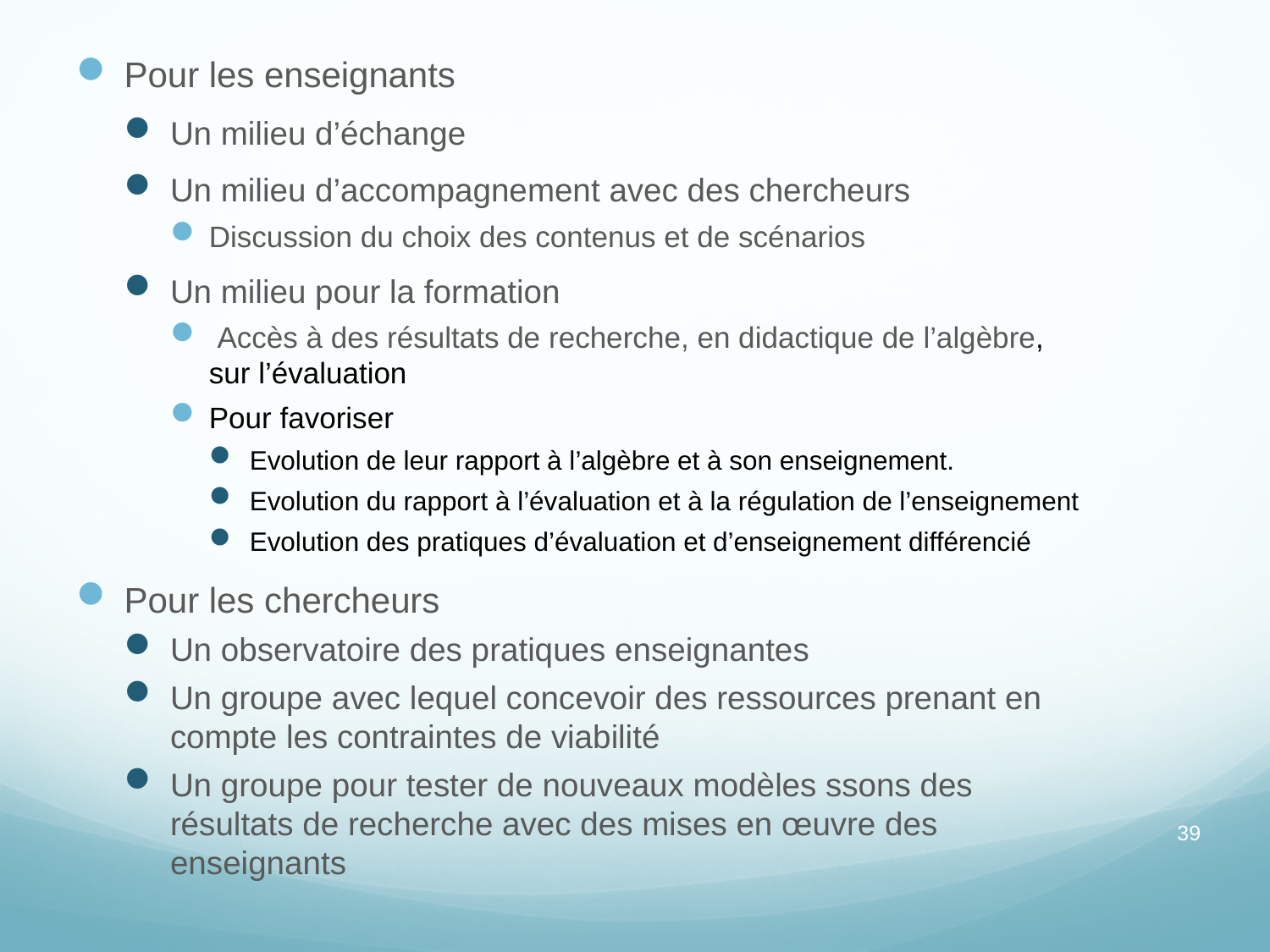

Pour les enseignants
Un milieu d’échange
Un milieu d’accompagnement avec des chercheurs
Discussion du choix des contenus et de scénarios
Un milieu pour la formation
 Accès à des résultats de recherche, en didactique de l’algèbre, sur l’évaluation
Pour favoriser
Evolution de leur rapport à l’algèbre et à son enseignement.
Evolution du rapport à l’évaluation et à la régulation de l’enseignement
Evolution des pratiques d’évaluation et d’enseignement différencié
Pour les chercheurs
Un observatoire des pratiques enseignantes
Un groupe avec lequel concevoir des ressources prenant en compte les contraintes de viabilité
Un groupe pour tester de nouveaux modèles ssons des résultats de recherche avec des mises en œuvre des enseignants

39